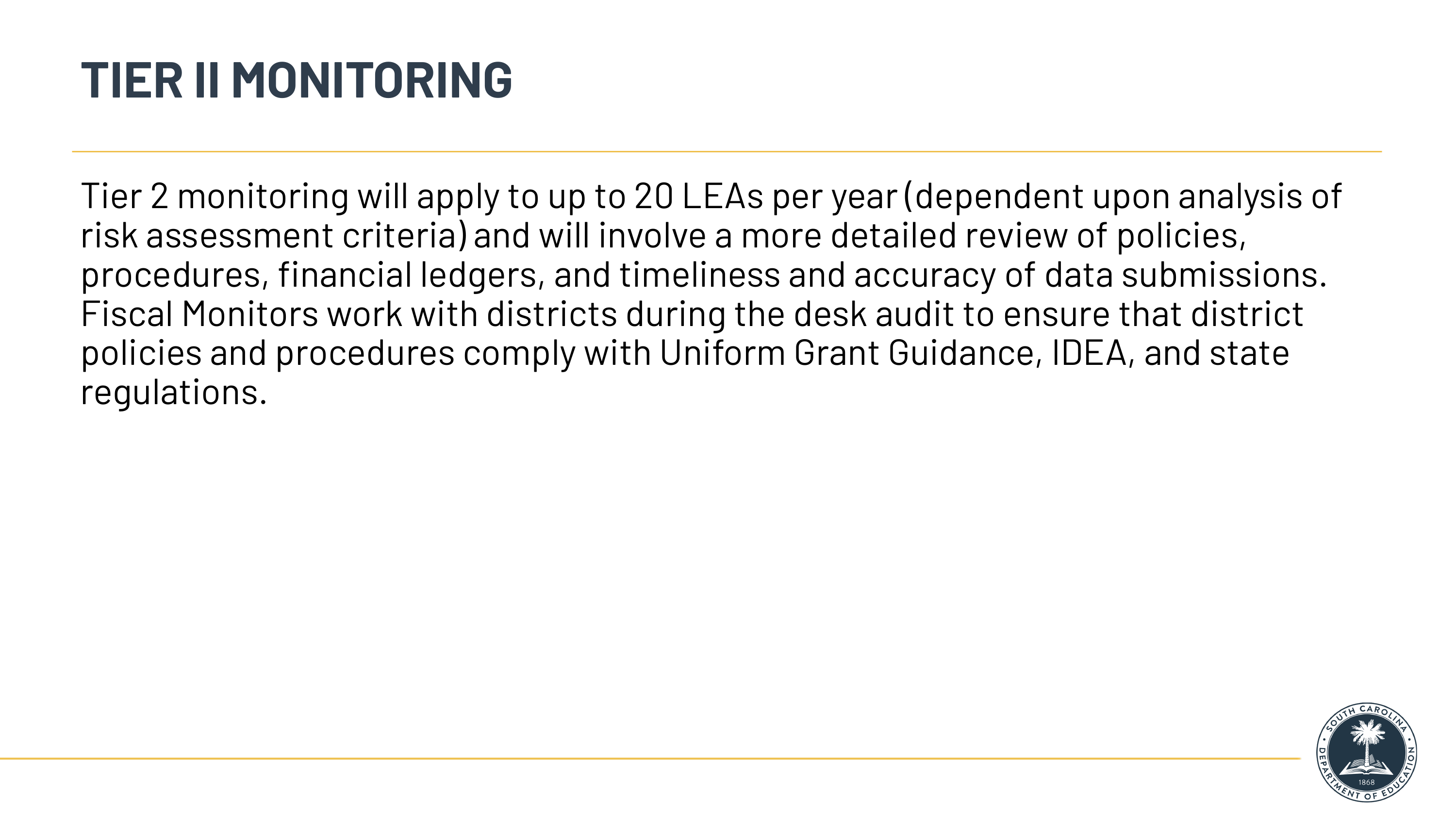

# TIER II MONITORING
Tier 2 monitoring will apply to up to 20 LEAs per year (dependent upon analysis of risk assessment criteria) and will involve a more detailed review of policies, procedures, financial ledgers, and timeliness and accuracy of data submissions. Fiscal Monitors work with districts during the desk audit to ensure that district policies and procedures comply with Uniform Grant Guidance, IDEA, and state regulations.